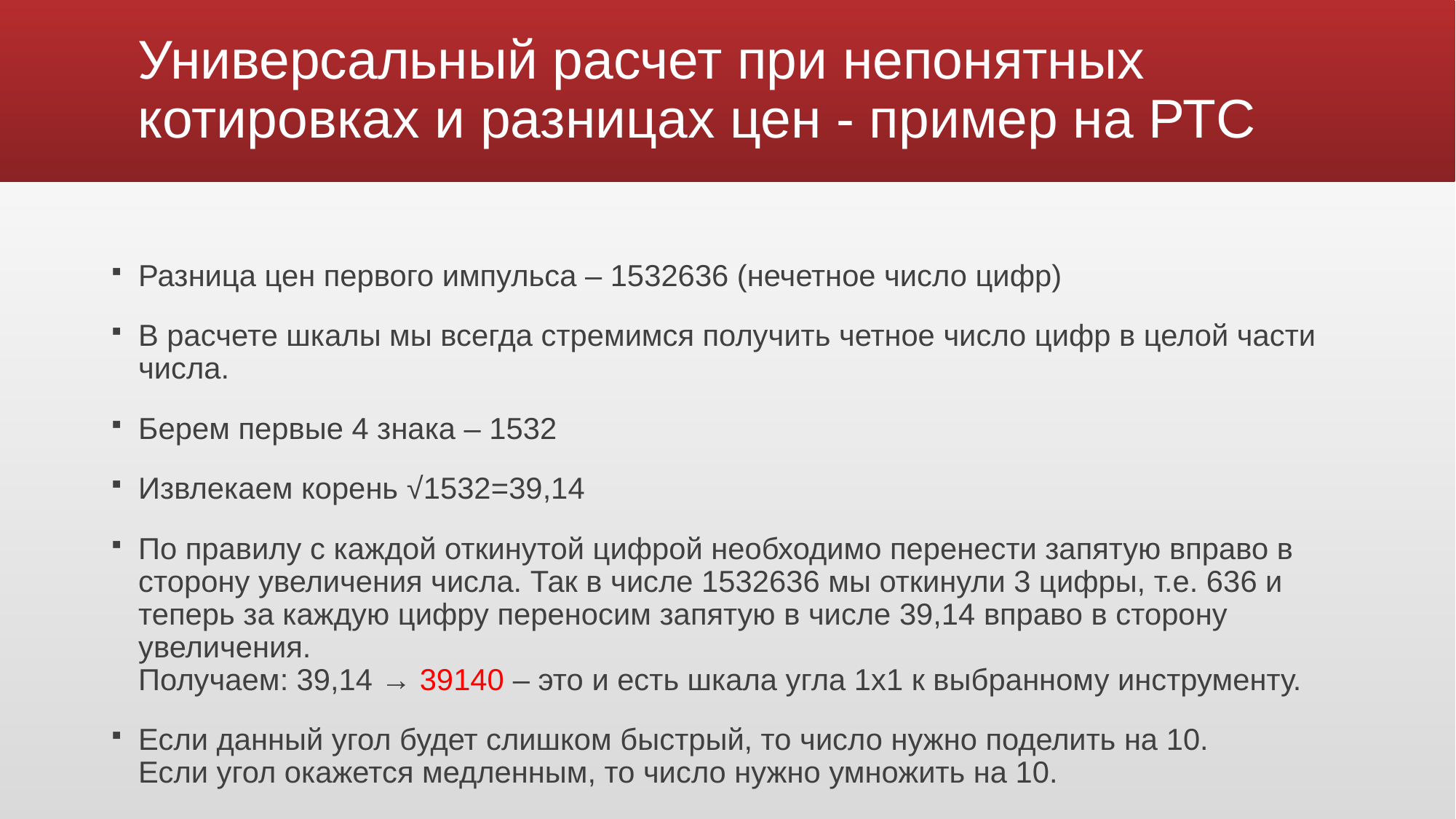

# Универсальный расчет при непонятных котировках и разницах цен - пример на РТС
Разница цен первого импульса – 1532636 (нечетное число цифр)
В расчете шкалы мы всегда стремимся получить четное число цифр в целой части числа.
Берем первые 4 знака – 1532
Извлекаем корень √1532=39,14
По правилу с каждой откинутой цифрой необходимо перенести запятую вправо в сторону увеличения числа. Так в числе 1532636 мы откинули 3 цифры, т.е. 636 и теперь за каждую цифру переносим запятую в числе 39,14 вправо в сторону увеличения.
Получаем: 39,14 → 39140 – это и есть шкала угла 1х1 к выбранному инструменту.
Если данный угол будет слишком быстрый, то число нужно поделить на 10.
Если угол окажется медленным, то число нужно умножить на 10.